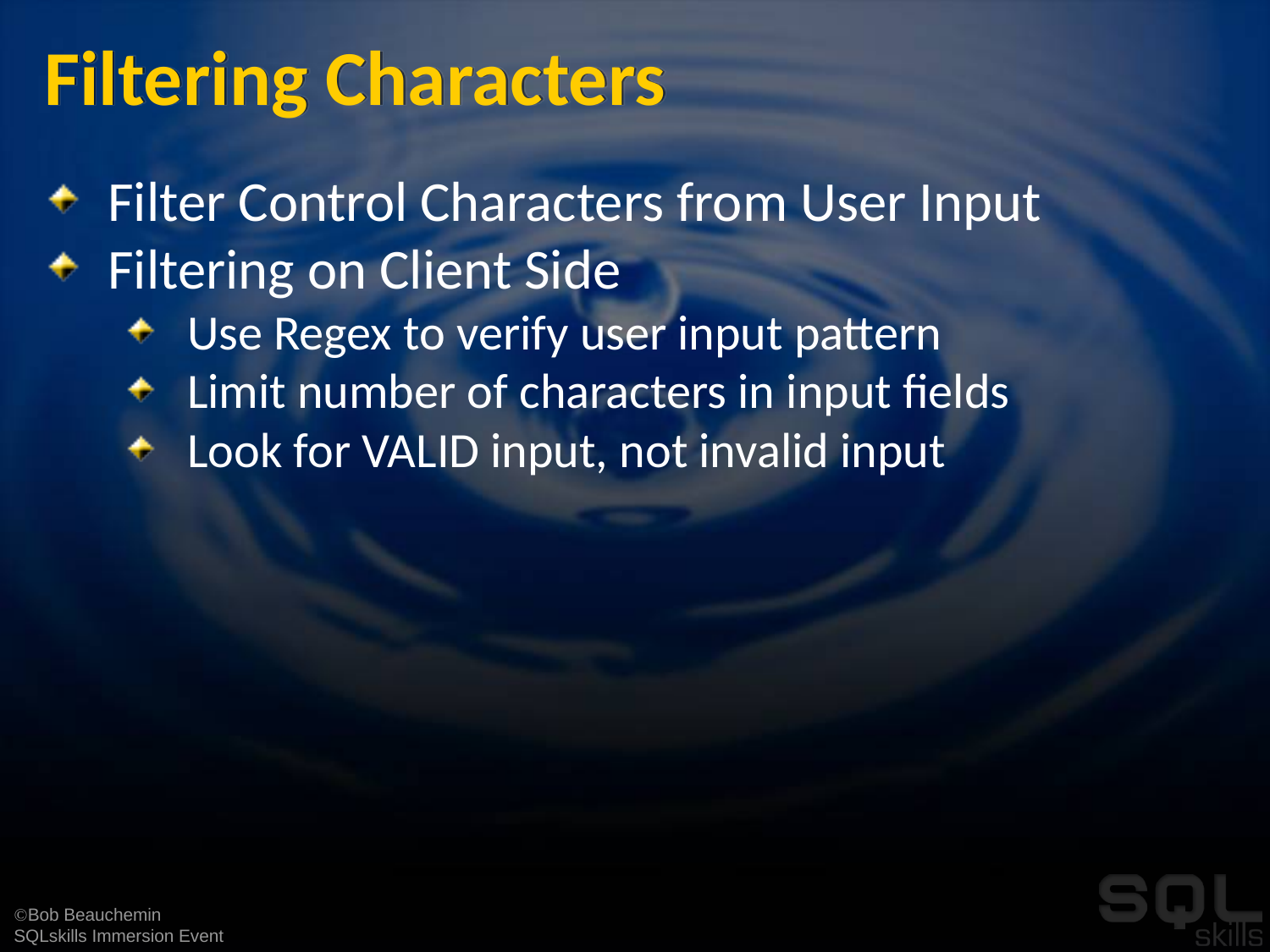

# Filtering Characters
Filter Control Characters from User Input
Filtering on Client Side
Use Regex to verify user input pattern
Limit number of characters in input fields
Look for VALID input, not invalid input